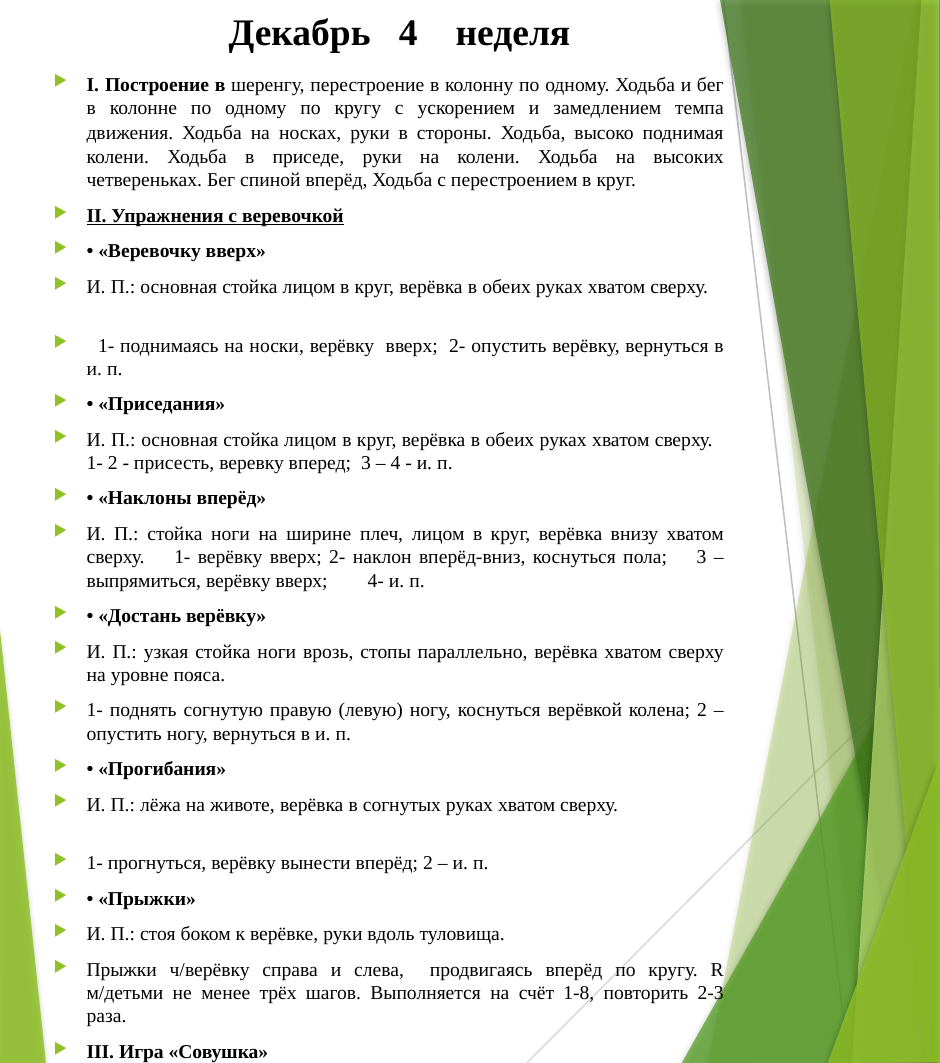

# Декабрь   4    неделя
I. Построение в шеренгу, перестроение в колонну по одному. Ходьба и бег в колонне по одному по кругу с ускорением и замедлением темпа движения. Ходьба на носках, руки в стороны. Ходьба, высоко поднимая колени. Ходьба в приседе, руки на колени. Ходьба на высоких четвереньках. Бег спиной вперёд, Ходьба с перестроением в круг.
II. Упражнения с веревочкой
• «Веревочку вверх»
И. П.: основная стойка лицом в круг, верёвка в обеих руках хватом сверху.
  1- поднимаясь на носки, верёвку  вверх;  2- опустить верёвку, вернуться в и. п.
• «Приседания»
И. П.: основная стойка лицом в круг, верёвка в обеих руках хватом сверху.   1- 2 - присесть, веревку вперед;  3 – 4 - и. п.
• «Наклоны вперёд»
И. П.: стойка ноги на ширине плеч, лицом в круг, верёвка внизу хватом сверху.    1- верёвку вверх; 2- наклон вперёд-вниз, коснуться пола;    3 – выпрямиться, верёвку вверх;        4- и. п.
• «Достань верёвку»
И. П.: узкая стойка ноги врозь, стопы параллельно, верёвка хватом сверху на уровне пояса.
1- поднять согнутую правую (левую) ногу, коснуться верёвкой колена; 2 – опустить ногу, вернуться в и. п.
• «Прогибания»
И. П.: лёжа на животе, верёвка в согнутых руках хватом сверху.
1- прогнуться, верёвку вынести вперёд; 2 – и. п.
• «Прыжки»
И. П.: стоя боком к верёвке, руки вдоль туловища.
Прыжки ч/верёвку справа и слева,  продвигаясь вперёд по кругу. R м/детьми не менее трёх шагов. Выполняется на счёт 1-8, повторить 2-3 раза.
III. Игра «Совушка»